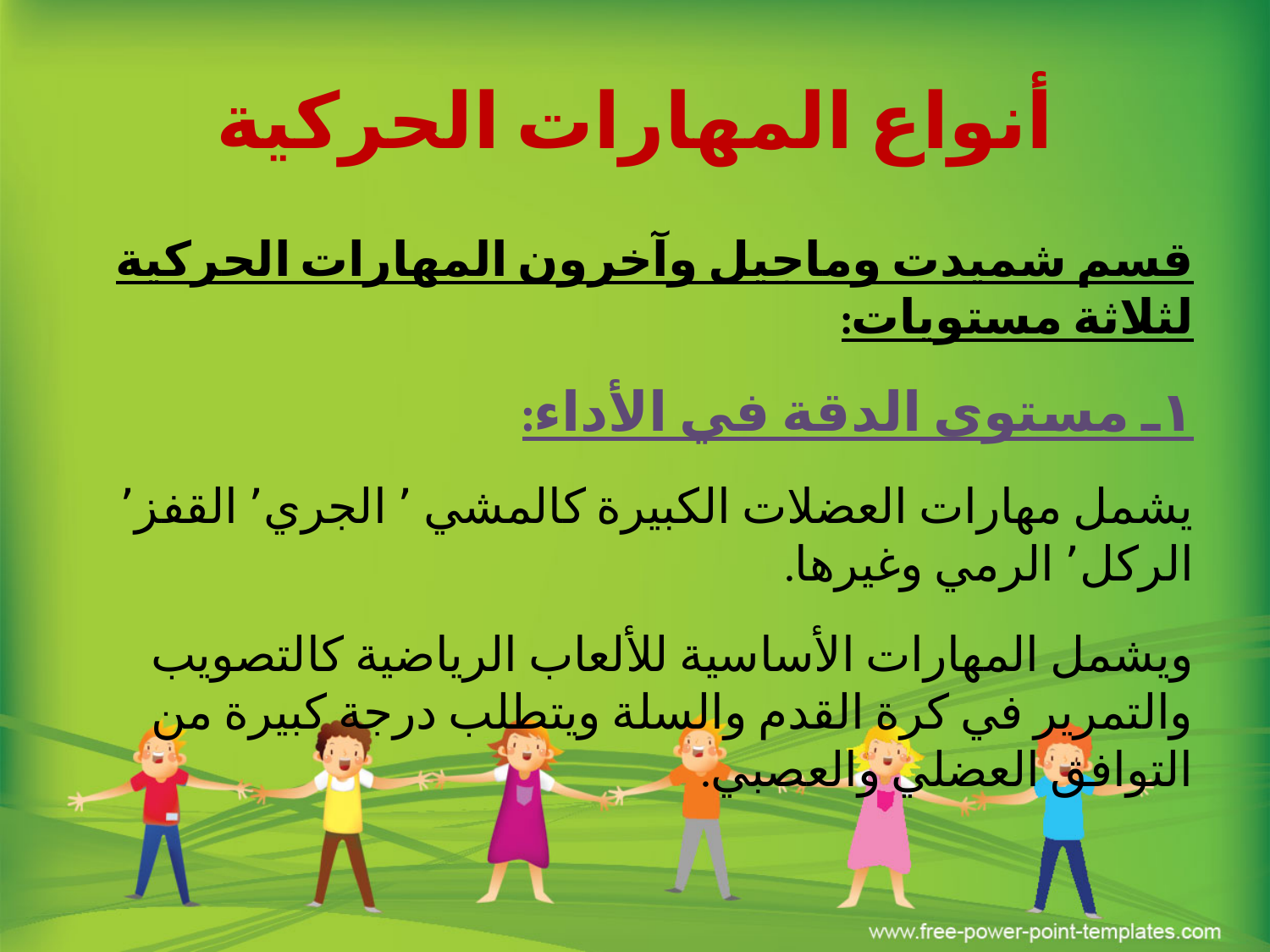

# أنواع المهارات الحركية
قسم شميدت وماجيل وآخرون المهارات الحركية لثلاثة مستويات:
١ـ مستوى الدقة في الأداء:
يشمل مهارات العضلات الكبيرة كالمشي ٬ الجري٬ القفز٬ الركل٬ الرمي وغيرها.
ويشمل المهارات الأساسية للألعاب الرياضية كالتصويب والتمرير في كرة القدم والسلة ويتطلب درجة كبيرة من التوافق العضلي والعصبي.